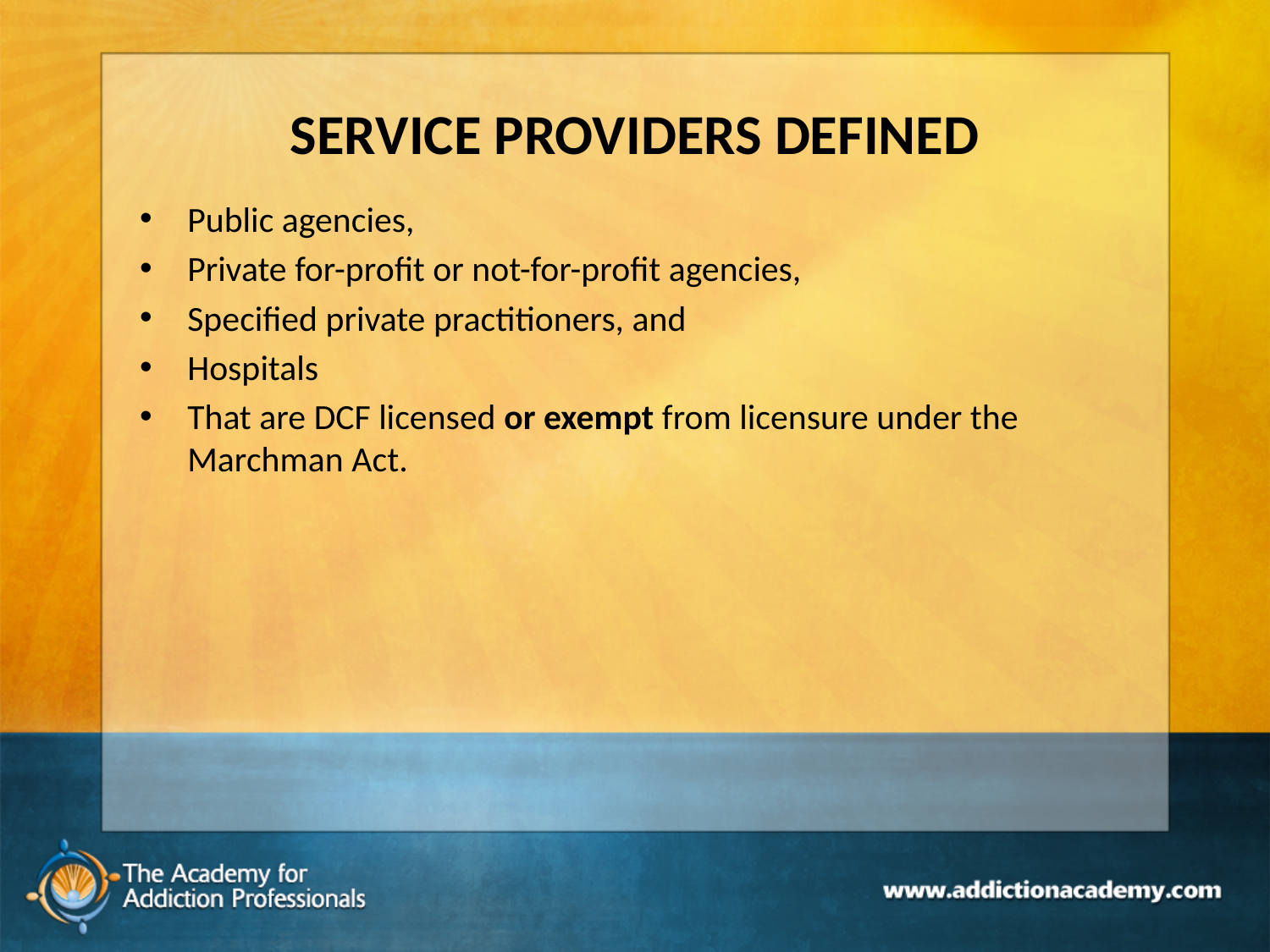

# SERVICE PROVIDERS DEFINED
Public agencies,
Private for-profit or not-for-profit agencies,
Specified private practitioners, and
Hospitals
That are DCF licensed or exempt from licensure under the Marchman Act.
115